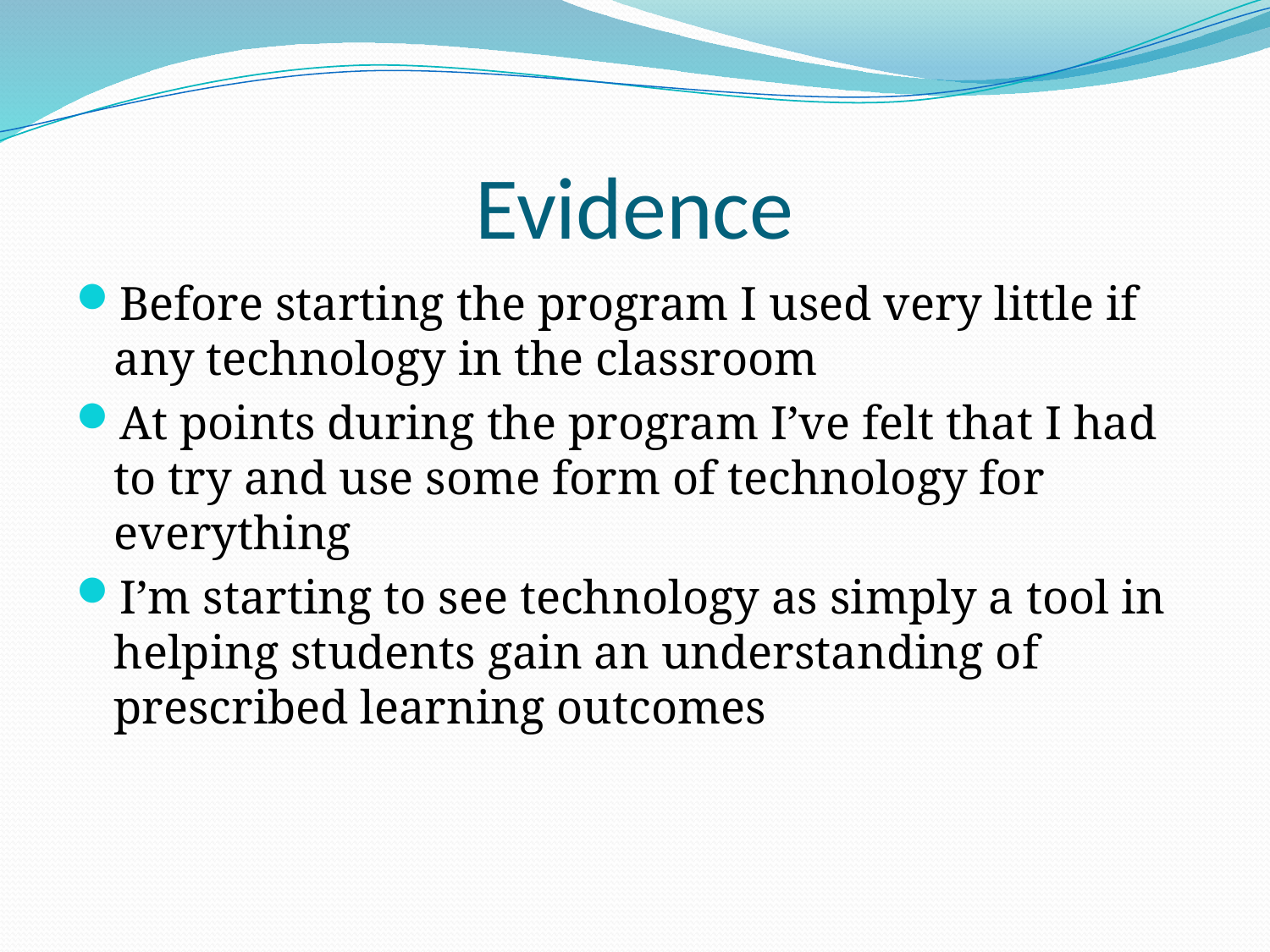

# Evidence
Before starting the program I used very little if any technology in the classroom
At points during the program I’ve felt that I had to try and use some form of technology for everything
I’m starting to see technology as simply a tool in helping students gain an understanding of prescribed learning outcomes